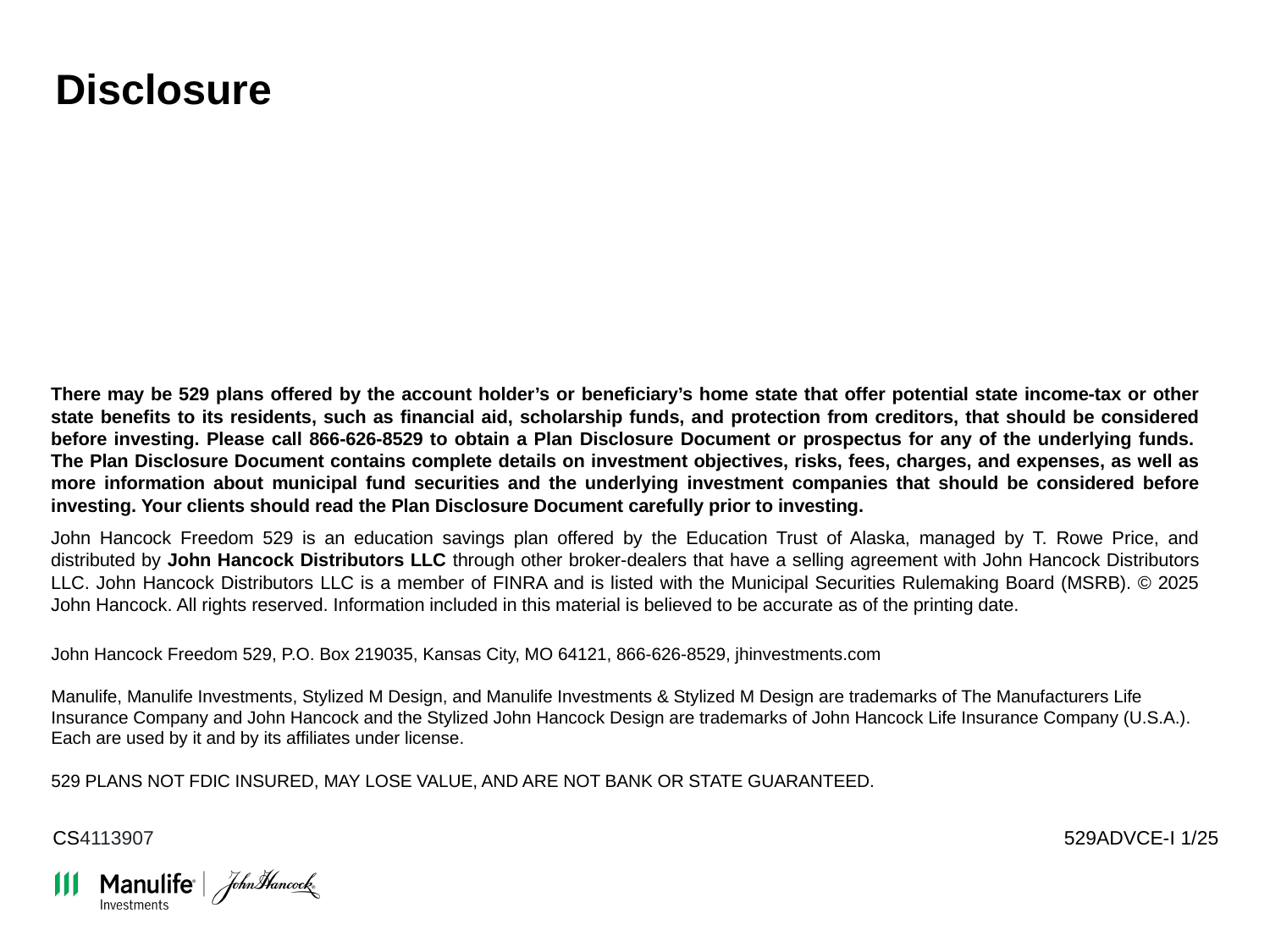

# Disclosure
There may be 529 plans offered by the account holder’s or beneficiary’s home state that offer potential state income-tax or other state benefits to its residents, such as financial aid, scholarship funds, and protection from creditors, that should be considered before investing. Please call 866-626-8529 to obtain a Plan Disclosure Document or prospectus for any of the underlying funds.  The Plan Disclosure Document contains complete details on investment objectives, risks, fees, charges, and expenses, as well as more information about municipal fund securities and the underlying investment companies that should be considered before investing. Your clients should read the Plan Disclosure Document carefully prior to investing.
John Hancock Freedom 529 is an education savings plan offered by the Education Trust of Alaska, managed by T. Rowe Price, and distributed by John Hancock Distributors LLC through other broker-dealers that have a selling agreement with John Hancock Distributors LLC. John Hancock Distributors LLC is a member of FINRA and is listed with the Municipal Securities Rulemaking Board (MSRB). © 2025 John Hancock. All rights reserved. Information included in this material is believed to be accurate as of the printing date.
John Hancock Freedom 529, P.O. Box 219035, Kansas City, MO 64121, 866-626-8529, jhinvestments.com

Manulife, Manulife Investments, Stylized M Design, and Manulife Investments & Stylized M Design are trademarks of The Manufacturers Life Insurance Company and John Hancock and the Stylized John Hancock Design are trademarks of John Hancock Life Insurance Company (U.S.A.). Each are used by it and by its affiliates under license.

529 PLANS NOT FDIC INSURED, MAY LOSE VALUE, AND ARE NOT BANK OR STATE GUARANTEED.

CS4113907
529ADVCE-I 1/25
THIS MATERIAL IS FOR INSTITUTIONAL/BROKER-DEALER USE ONLY. NOT FOR DISTRIBUTION OR USE WITH THE PUBLIC.